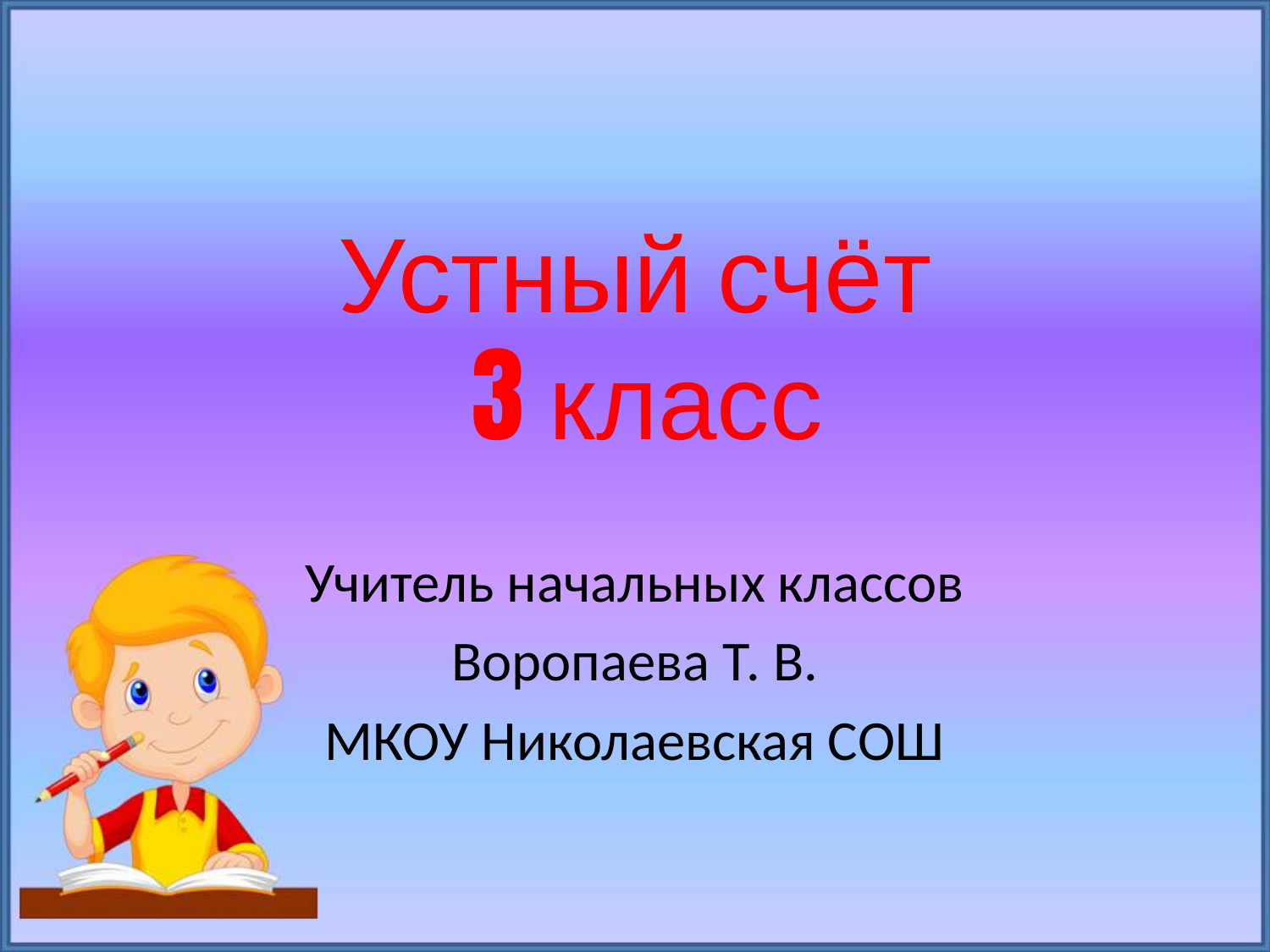

# Устный счёт 3 класс
Учитель начальных классов
Воропаева Т. В.
МКОУ Николаевская СОШ